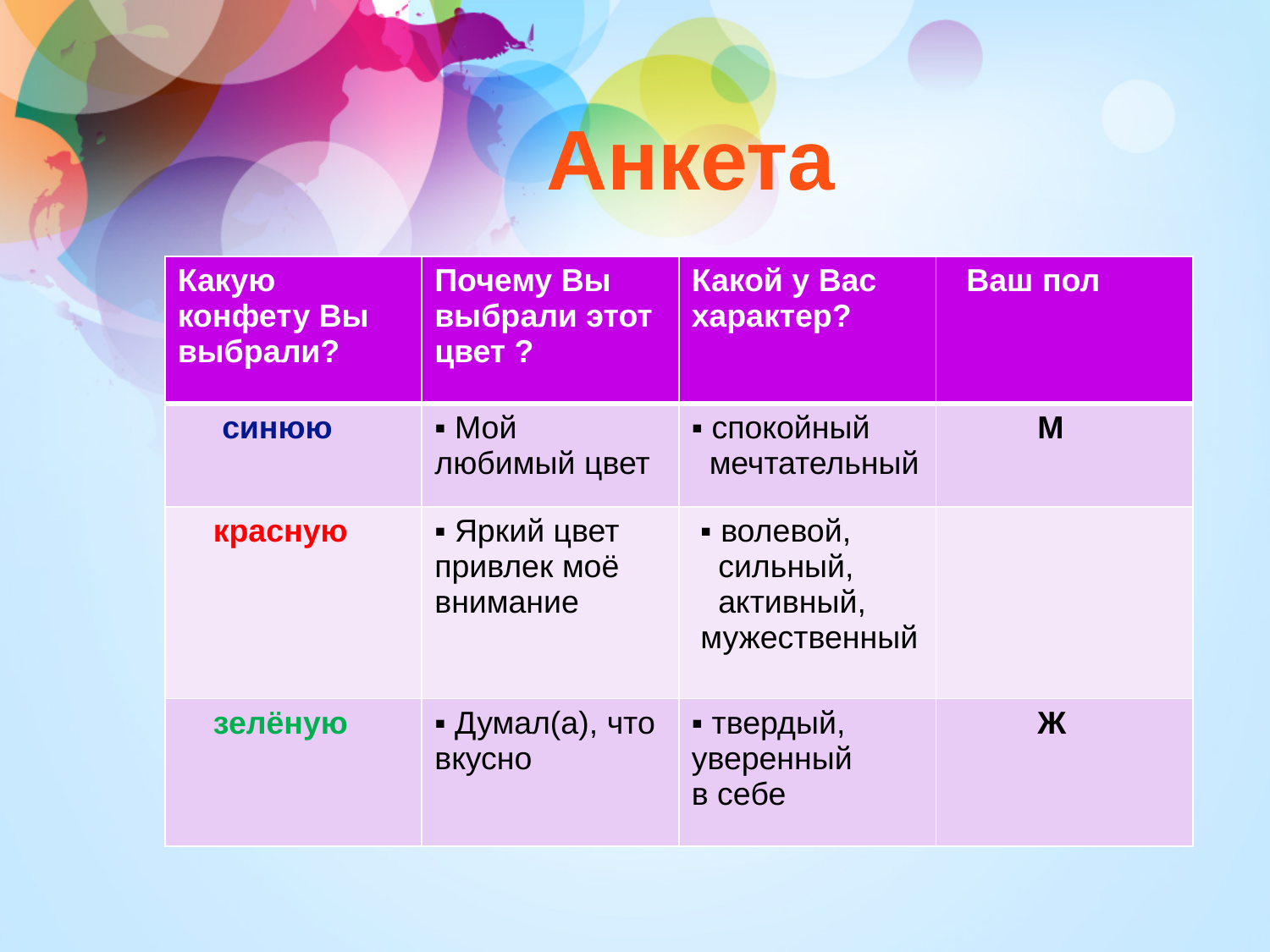

# Анкета
| Какую конфету Вы выбрали? | Почему Вы выбрали этот цвет ? | Какой у Вас характер? | Ваш пол |
| --- | --- | --- | --- |
| синюю | ▪ Мой любимый цвет | ▪ спокойный мечтательный | М |
| красную | ▪ Яркий цвет привлек моё внимание | ▪ волевой, сильный, активный, мужественный |  |
| зелёную | ▪ Думал(а), что вкусно | ▪ твердый, уверенный в себе | Ж |